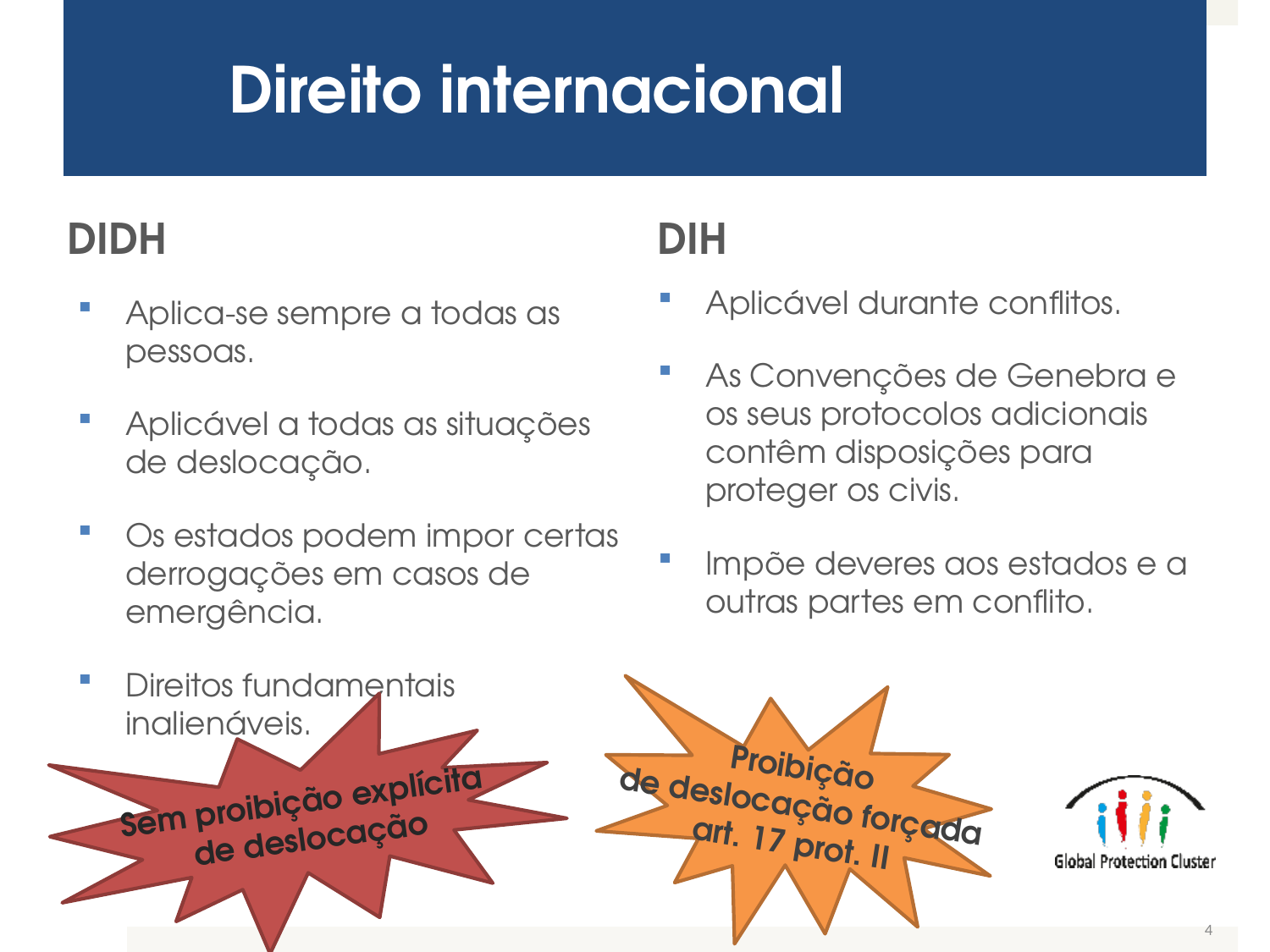

# Direito internacional
DIDH
DIH
Aplicável durante conflitos.
As Convenções de Genebra e os seus protocolos adicionais contêm disposições para proteger os civis.
Impõe deveres aos estados e a outras partes em conflito.
Aplica-se sempre a todas as pessoas.
Aplicável a todas as situações de deslocação.
Os estados podem impor certas derrogações em casos de emergência.
Direitos fundamentais inalienáveis.
Proibição
 de deslocação forçada
art. 17 prot. II
Sem proibição explícita
 de deslocação